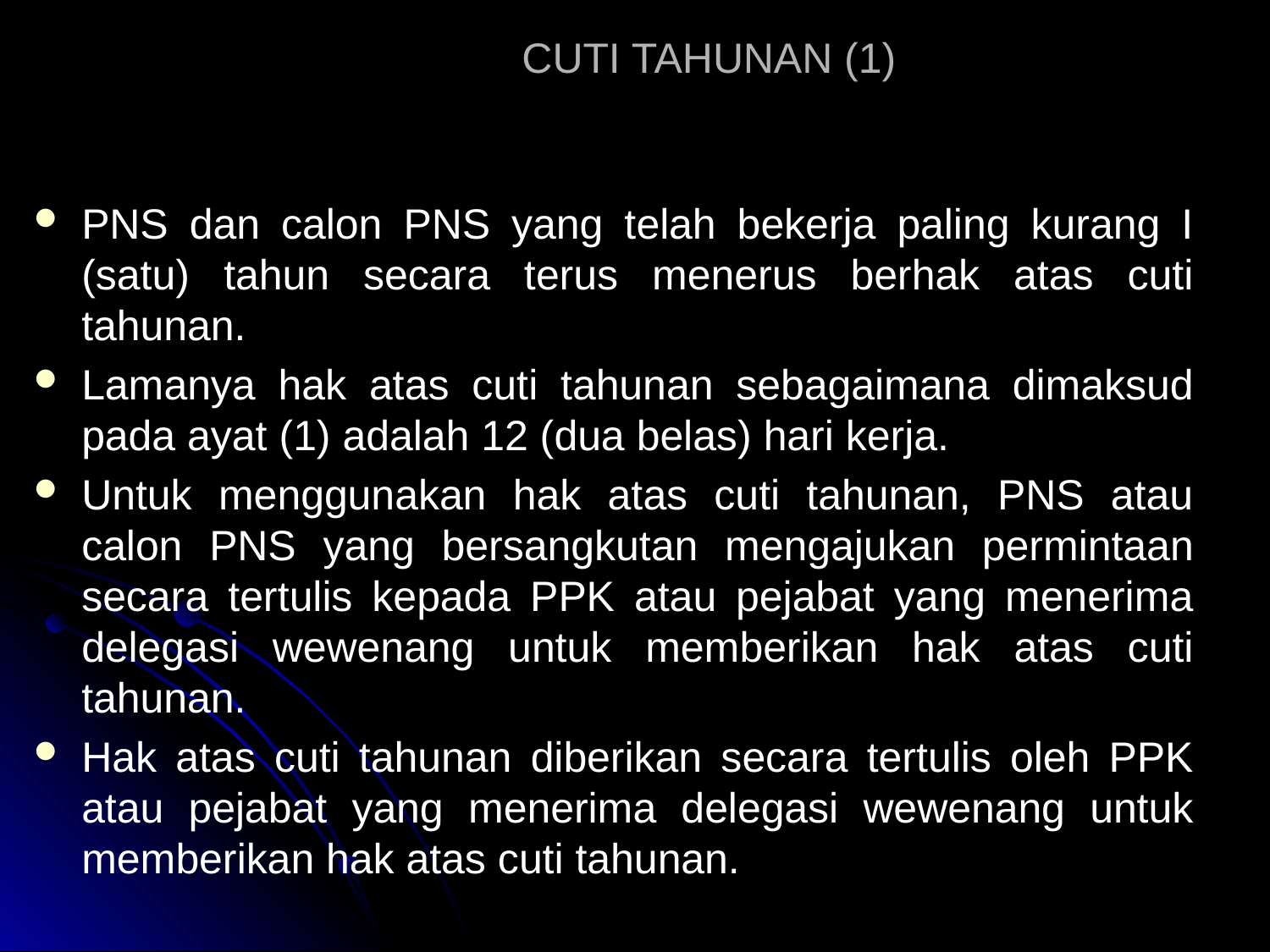

# CUTI TAHUNAN (1)
PNS dan calon PNS yang telah bekerja paling kurang I (satu) tahun secara terus menerus berhak atas cuti tahunan.
Lamanya hak atas cuti tahunan sebagaimana dimaksud pada ayat (1) adalah 12 (dua belas) hari kerja.
Untuk menggunakan hak atas cuti tahunan, PNS atau calon PNS yang bersangkutan mengajukan permintaan secara tertulis kepada PPK atau pejabat yang menerima delegasi wewenang untuk memberikan hak atas cuti tahunan.
Hak atas cuti tahunan diberikan secara tertulis oleh PPK atau pejabat yang menerima delegasi wewenang untuk memberikan hak atas cuti tahunan.